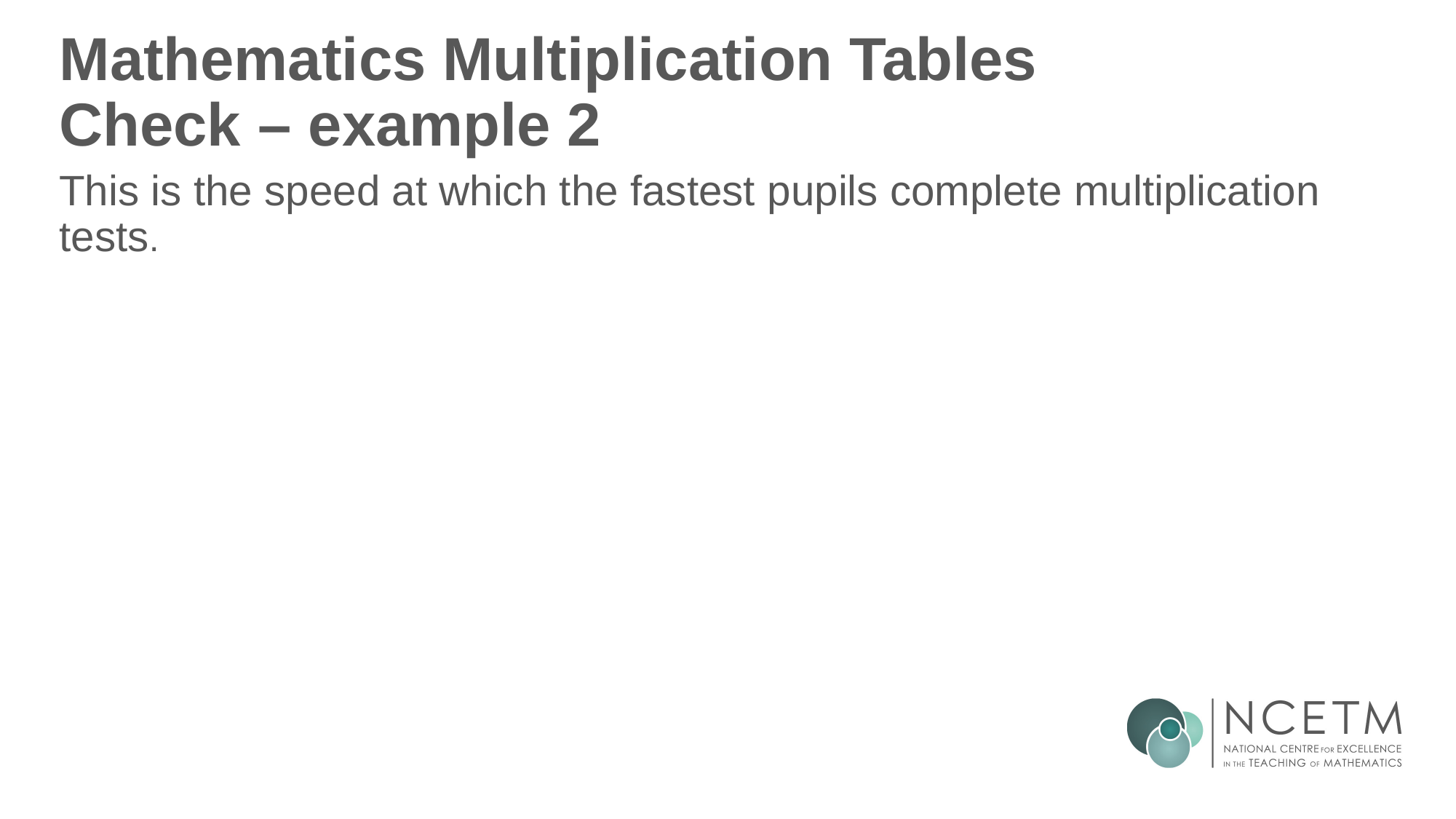

# Mathematics Multiplication Tables Check – example 2
This is the speed at which the fastest pupils complete multiplication tests.